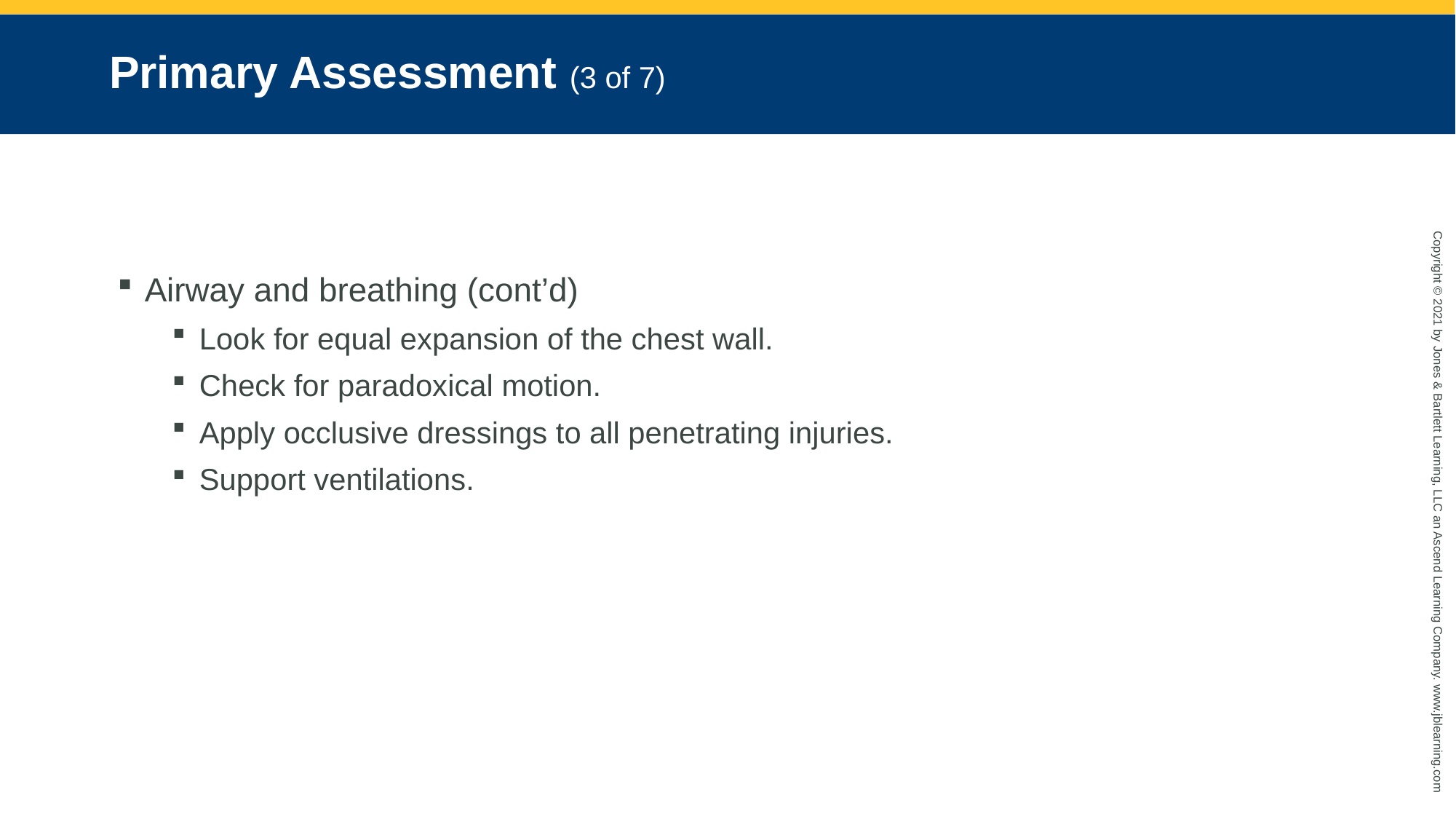

# Primary Assessment (3 of 7)
Airway and breathing (cont’d)
Look for equal expansion of the chest wall.
Check for paradoxical motion.
Apply occlusive dressings to all penetrating injuries.
Support ventilations.